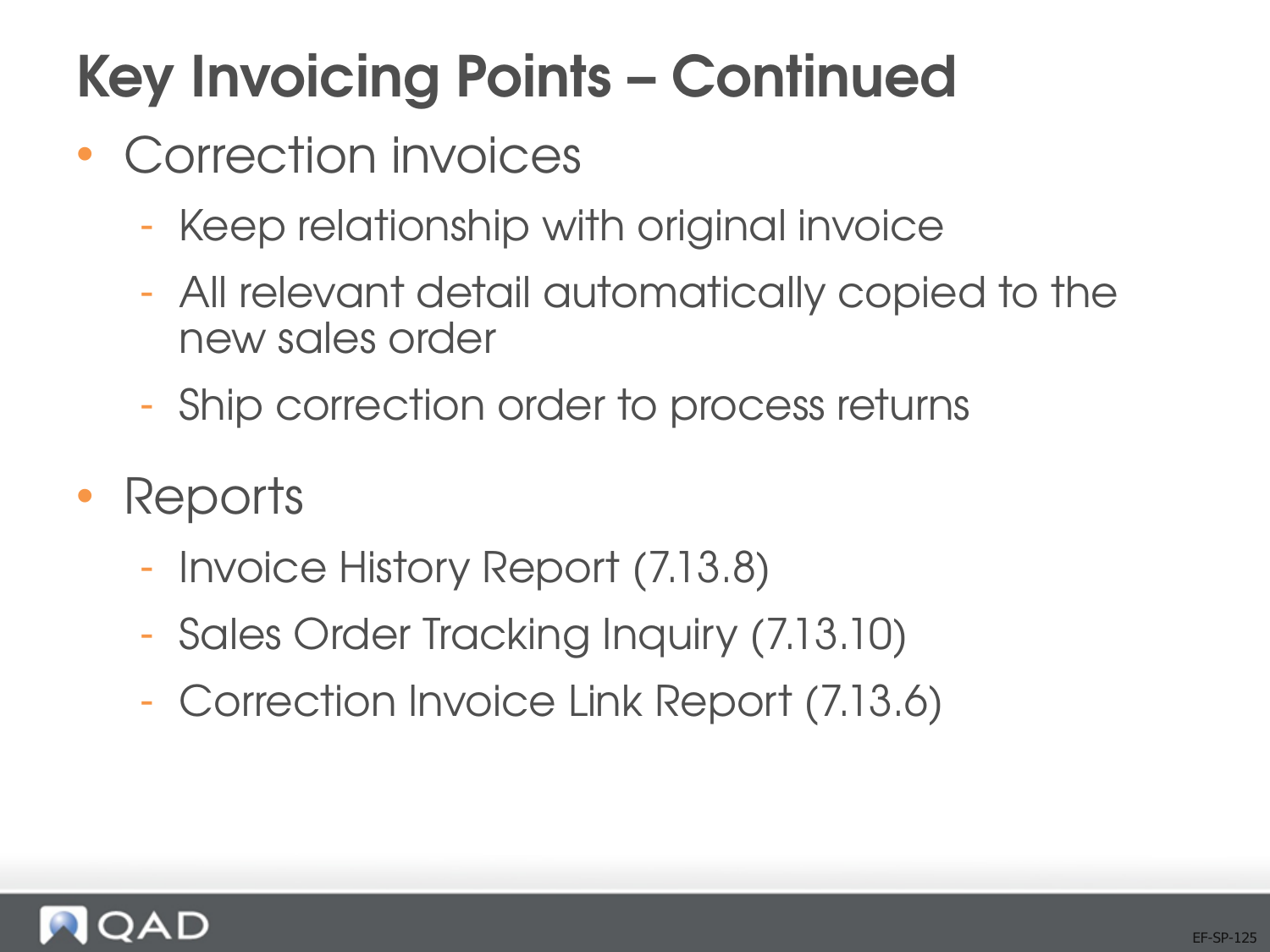

# Key Invoicing Points – Continued
Correction invoices
Keep relationship with original invoice
All relevant detail automatically copied to the new sales order
Ship correction order to process returns
Reports
Invoice History Report (7.13.8)
Sales Order Tracking Inquiry (7.13.10)
Correction Invoice Link Report (7.13.6)

EF-SP-125